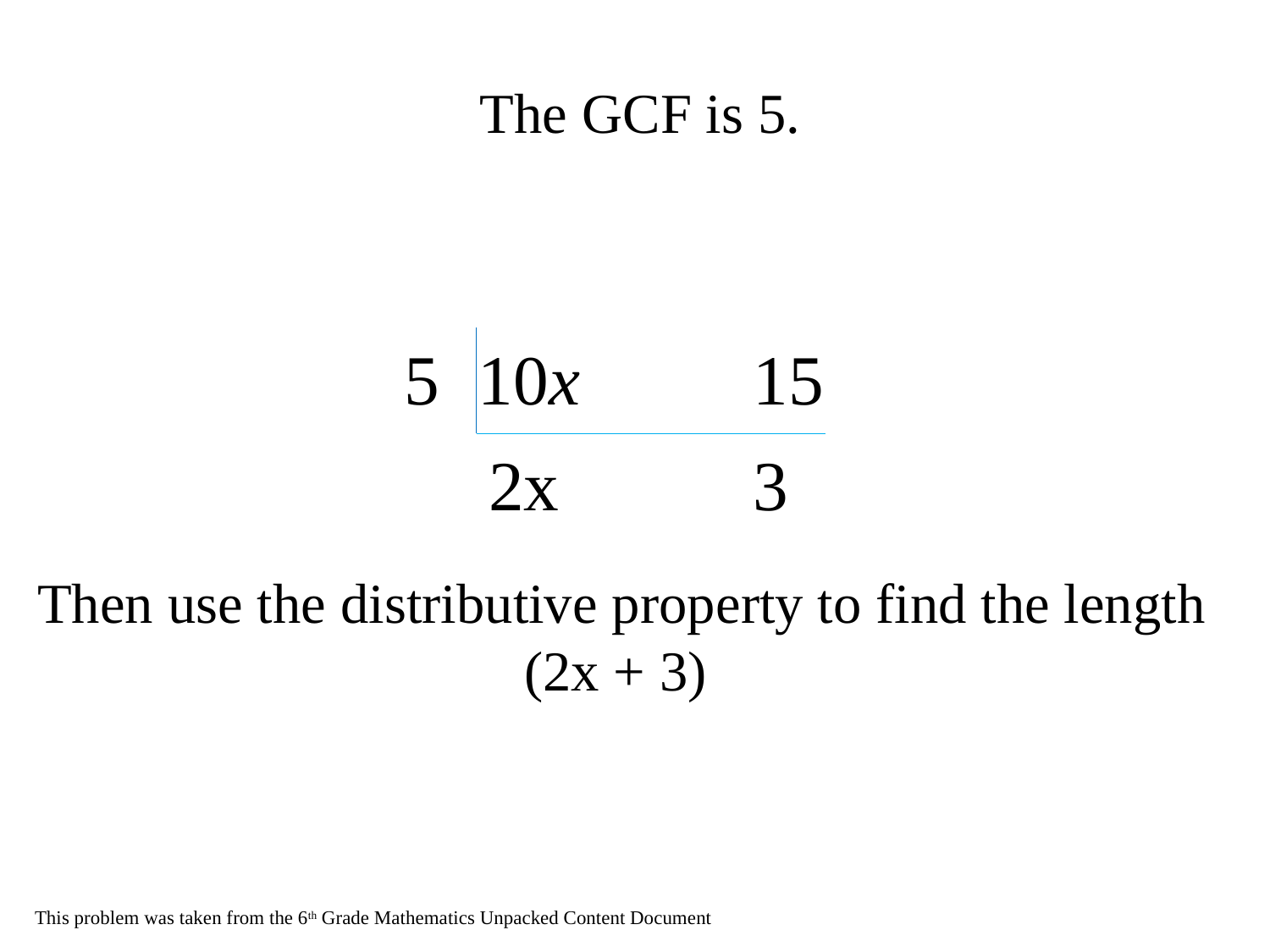

# The GCF is 5.
   5
10x
   15
   2x
   3
Then use the distributive property to find the length
(2x + 3)

This problem was taken from the 6th Grade Mathematics Unpacked Content Document